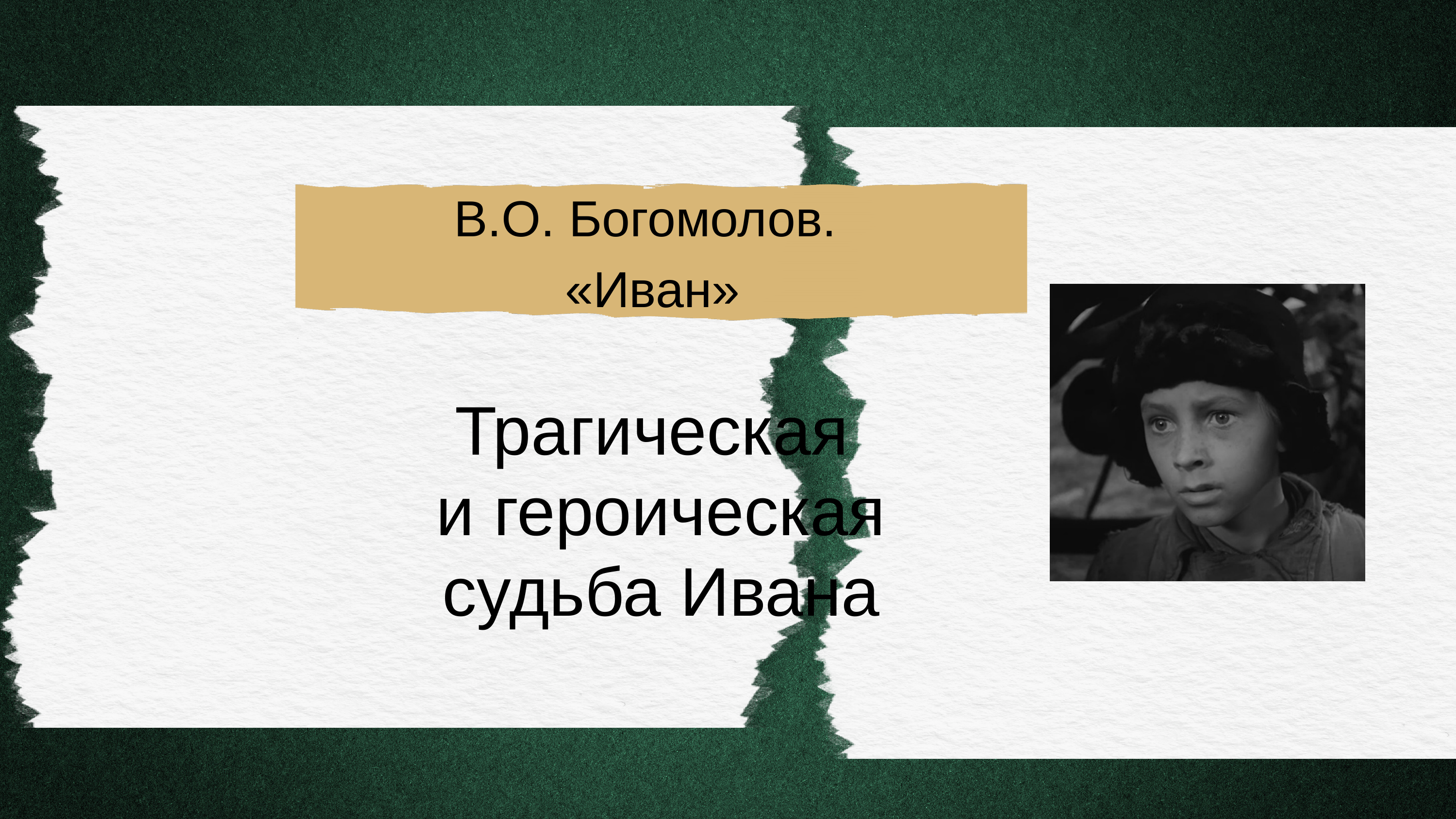

В.О. Богомолов.
«Иван»

Трагическая
и героическая судьба Ивана